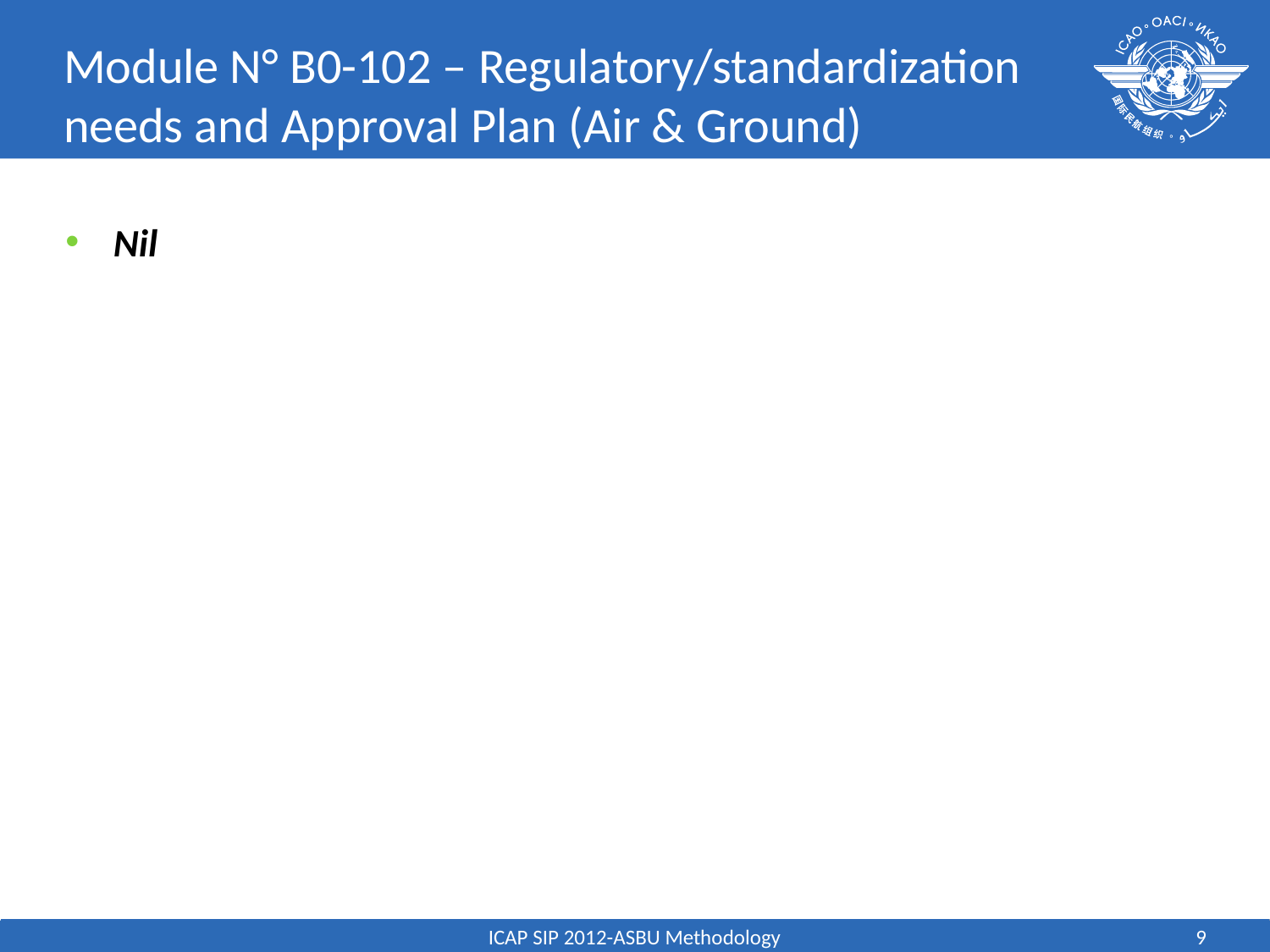

# Module N° B0-102 – Regulatory/standardization needs and Approval Plan (Air & Ground)
Nil

ICAP SIP 2012-ASBU Methodology
9